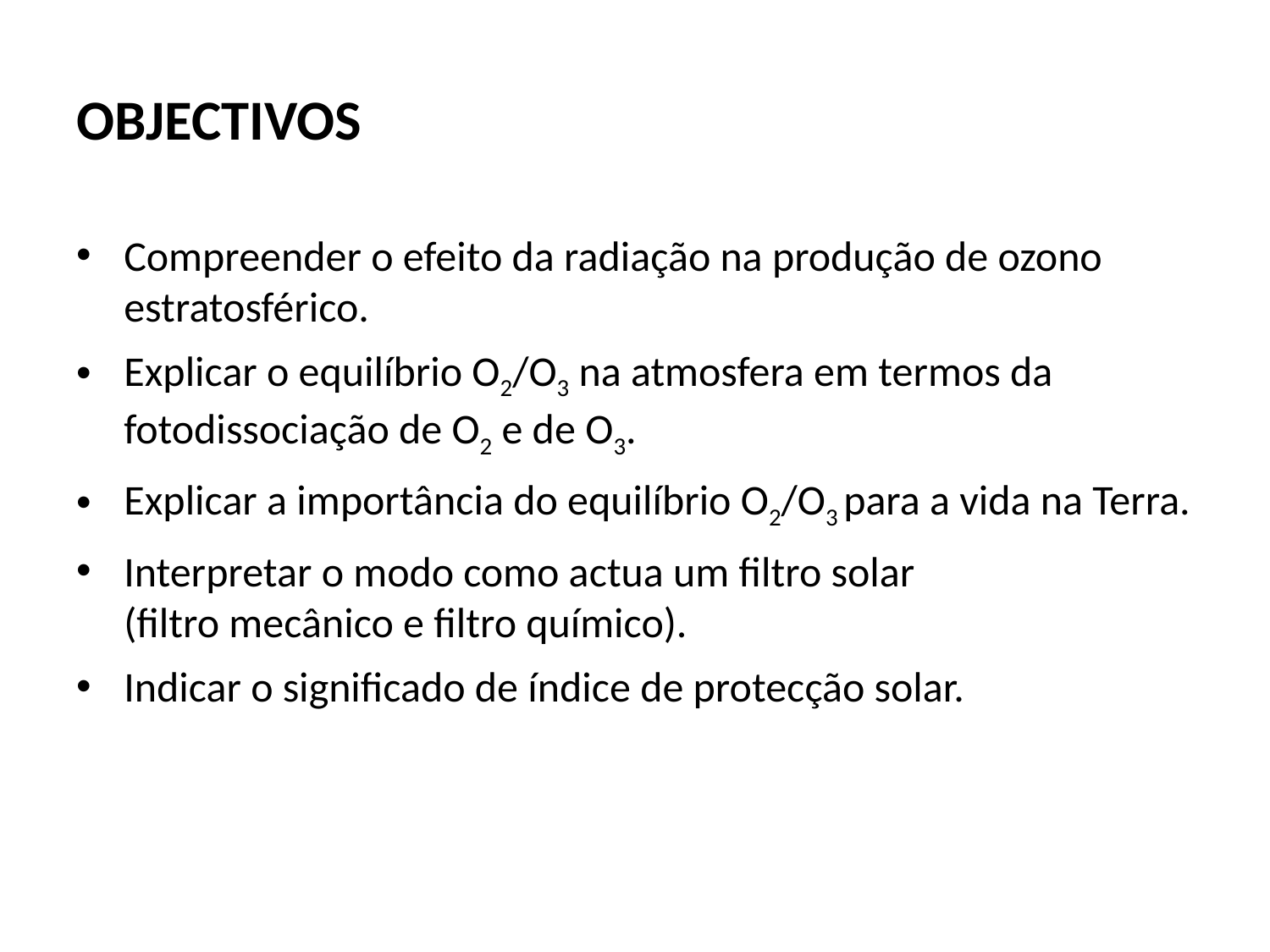

# OBJECTIVOS
Compreender o efeito da radiação na produção de ozono estratosférico.
Explicar o equilíbrio O2/O3 na atmosfera em termos da fotodissociação de O2 e de O3.
Explicar a importância do equilíbrio O2/O3 para a vida na Terra.
Interpretar o modo como actua um filtro solar
(filtro mecânico e filtro químico).
Indicar o significado de índice de protecção solar.